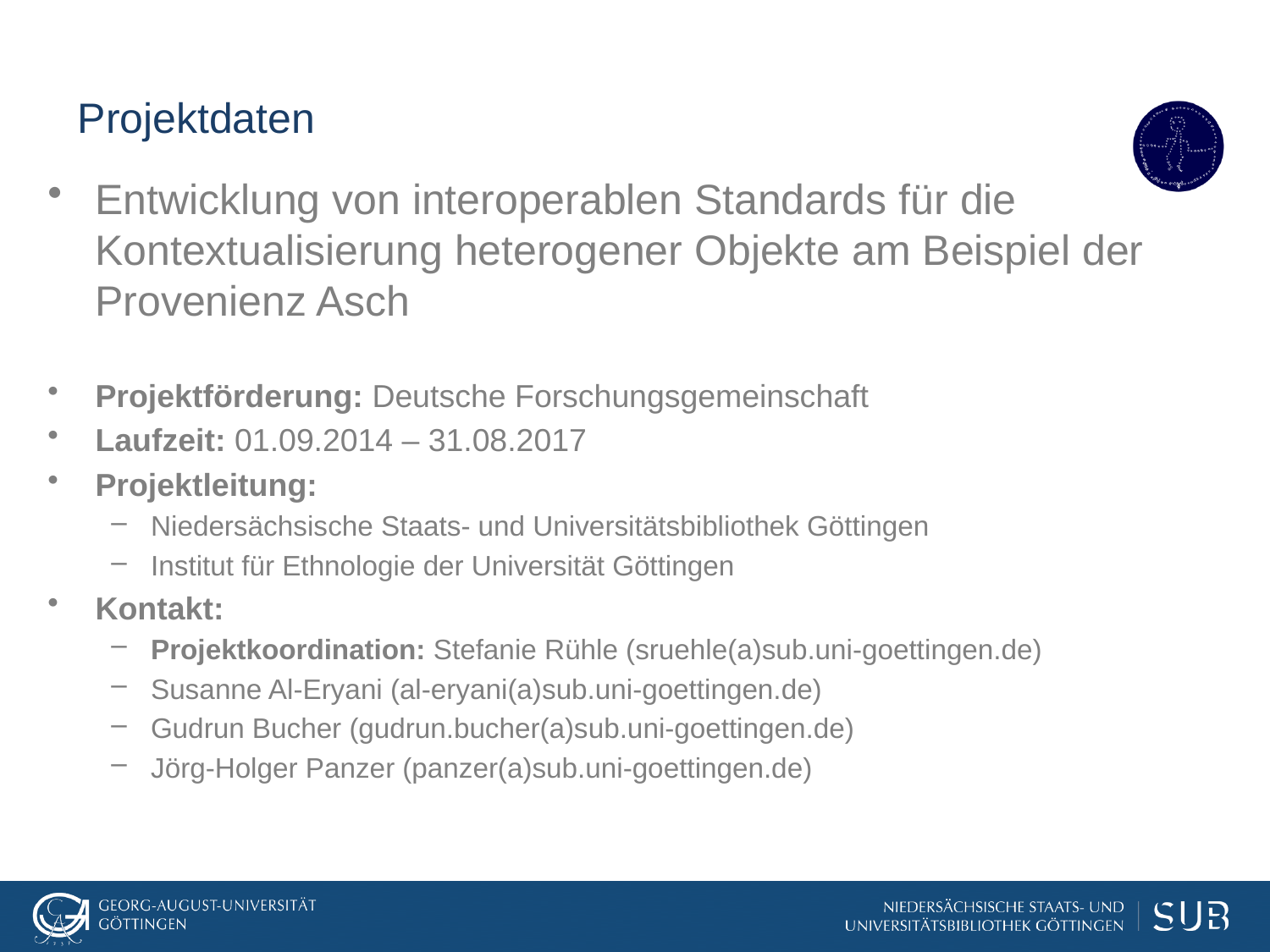

# Projektdaten
Entwicklung von interoperablen Standards für die Kontextualisierung heterogener Objekte am Beispiel der Provenienz Asch

Projektförderung: Deutsche Forschungsgemeinschaft
Laufzeit: 01.09.2014 – 31.08.2017
Projektleitung:
Niedersächsische Staats- und Universitätsbibliothek Göttingen
Institut für Ethnologie der Universität Göttingen
Kontakt:
Projektkoordination: Stefanie Rühle (sruehle(a)sub.uni-goettingen.de)
Susanne Al-Eryani (al-eryani(a)sub.uni-goettingen.de)
Gudrun Bucher (gudrun.bucher(a)sub.uni-goettingen.de)
Jörg-Holger Panzer (panzer(a)sub.uni-goettingen.de)